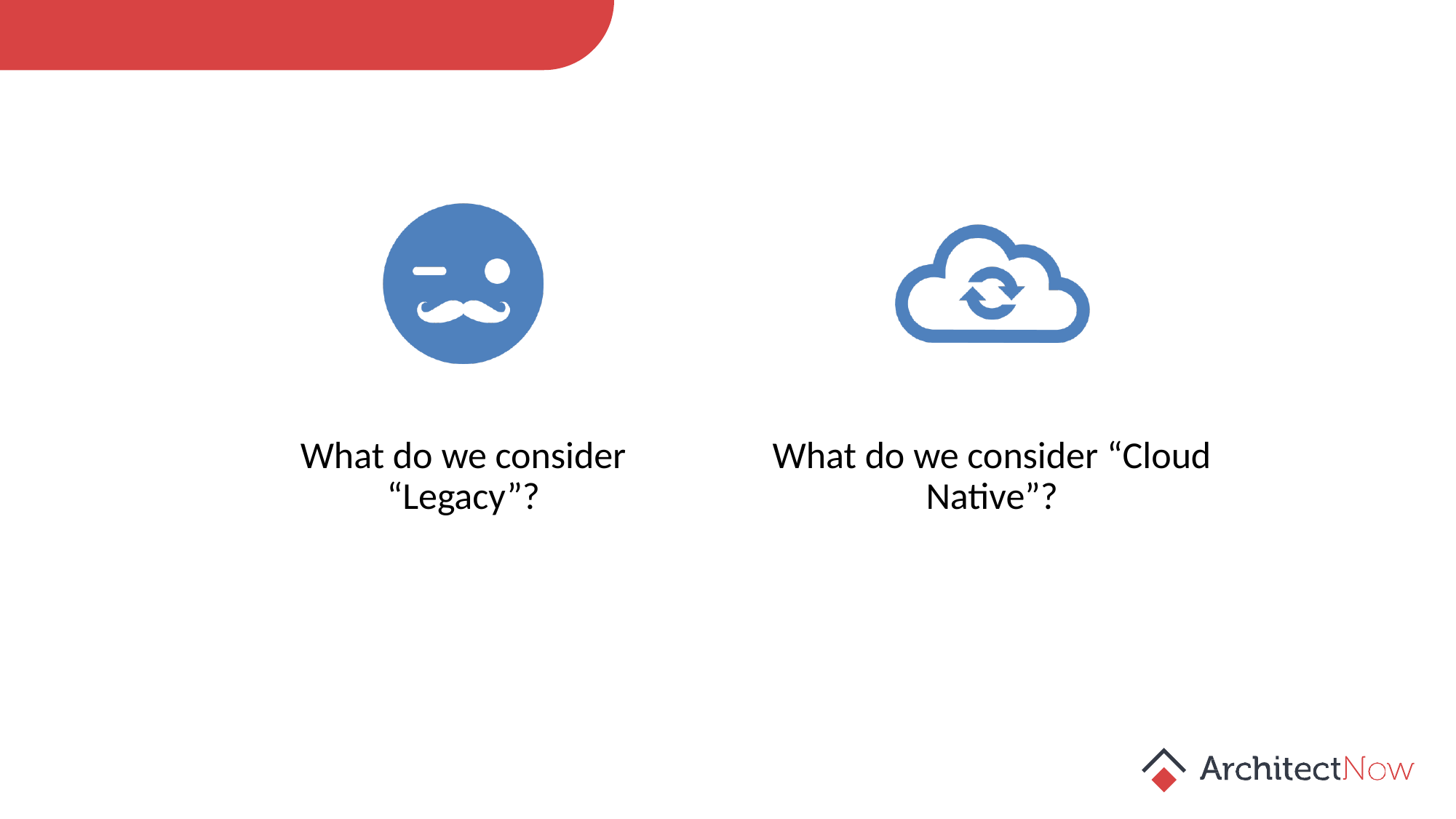

What do we consider “Legacy”?
What do we consider “Cloud Native”?